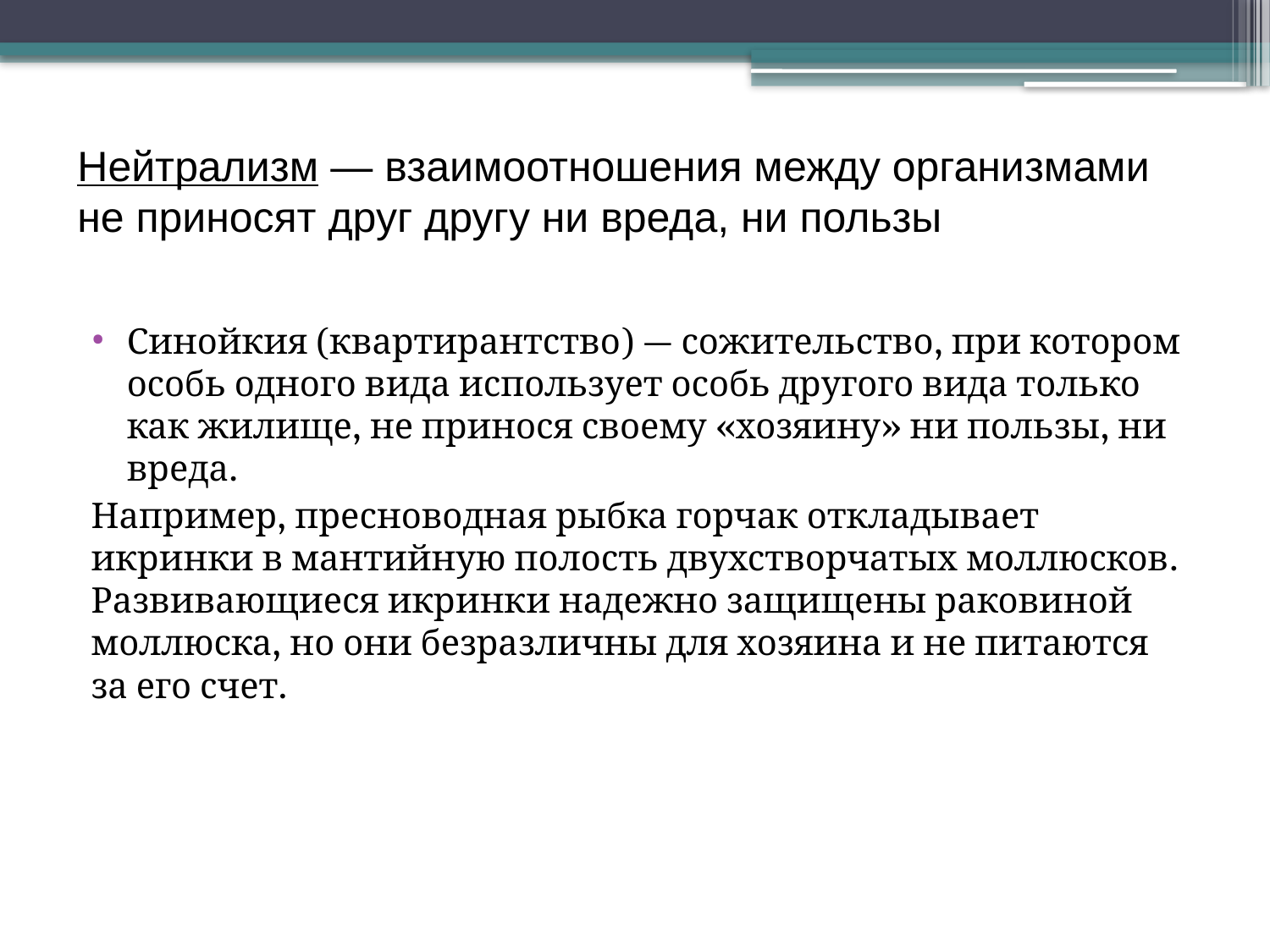

# Нейтрализм — взаимоотношения между организмами не приносят друг другу ни вреда, ни пользы
Синойкия (квартирантство) — сожительство, при котором особь одного вида использует особь другого вида только как жилище, не принося своему «хозяину» ни пользы, ни вреда.
Например, пресноводная рыбка горчак откладывает икринки в мантийную полость двухстворчатых моллюсков. Развивающиеся икринки надежно защищены раковиной моллюска, но они безразличны для хозяина и не питаются за его счет.